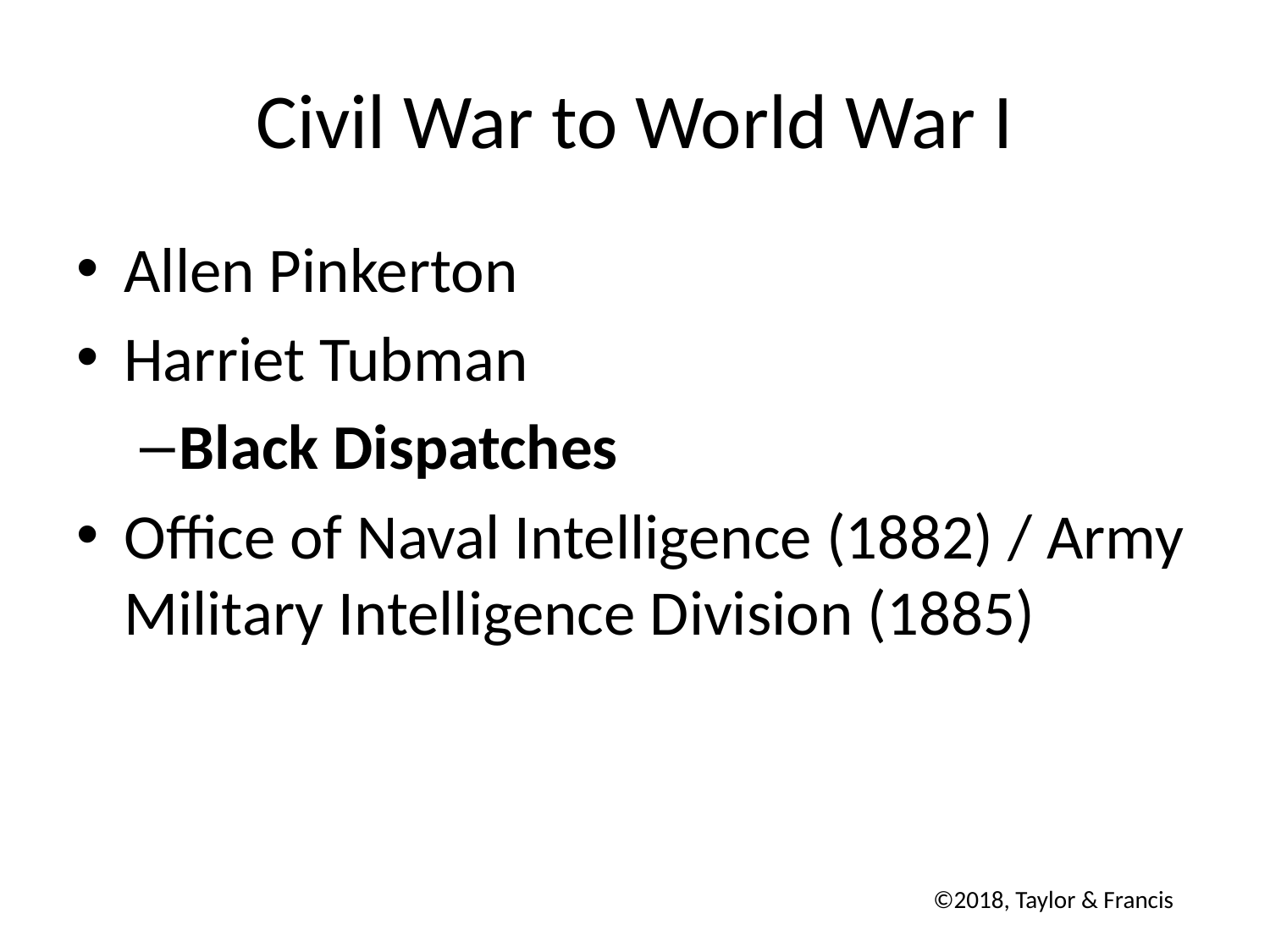

# Civil War to World War I
Allen Pinkerton
Harriet Tubman
Black Dispatches
Office of Naval Intelligence (1882) / Army Military Intelligence Division (1885)
©2018, Taylor & Francis